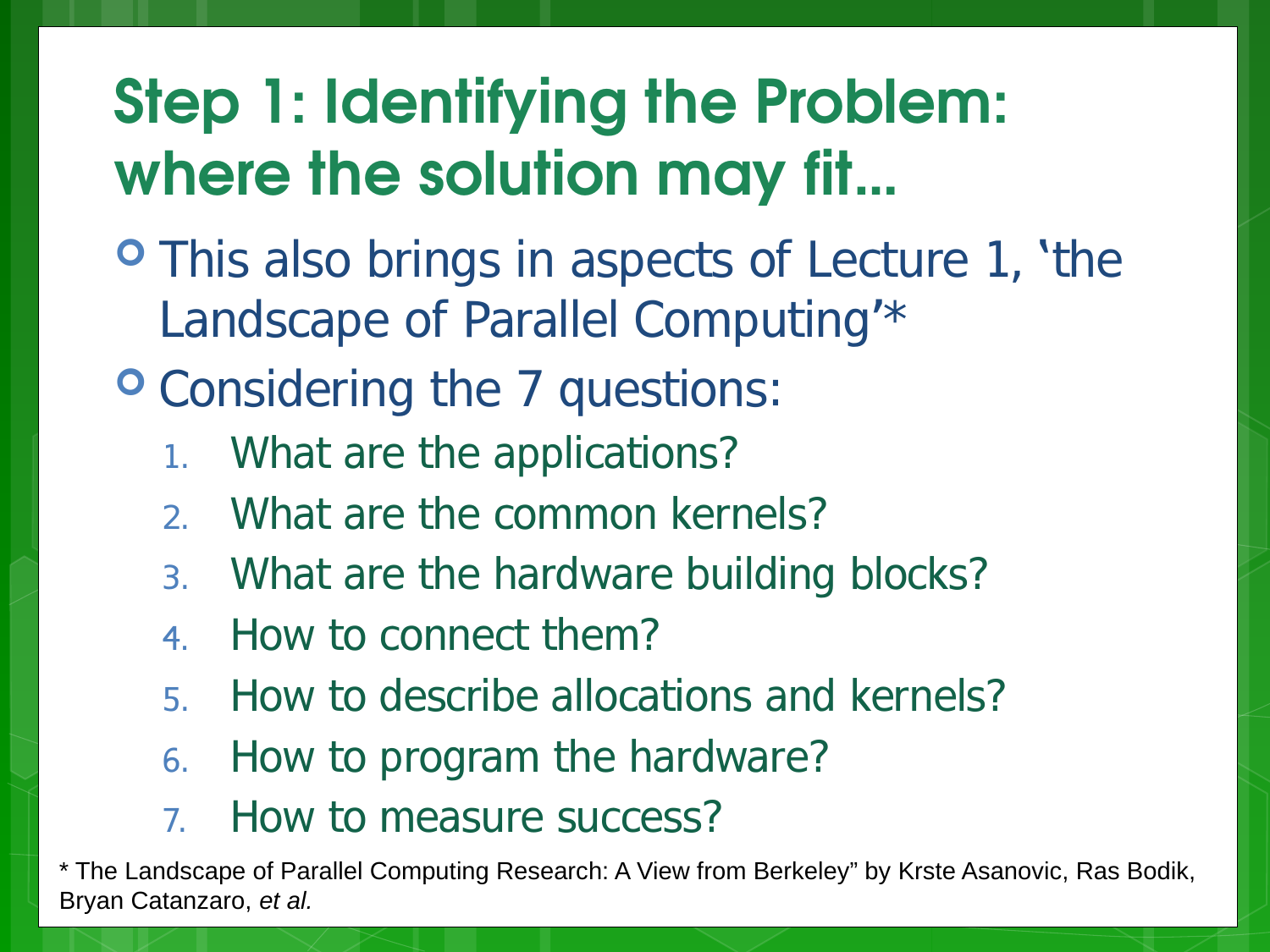

# Step 1: Identifying the Problem: where the solution may fit…
This also brings in aspects of Lecture 1, ‘the Landscape of Parallel Computing’*
Considering the 7 questions:
What are the applications?
What are the common kernels?
What are the hardware building blocks?
How to connect them?
How to describe allocations and kernels?
How to program the hardware?
How to measure success?

* The Landscape of Parallel Computing Research: A View from Berkeley” by Krste Asanovic, Ras Bodik, Bryan Catanzaro, et al.